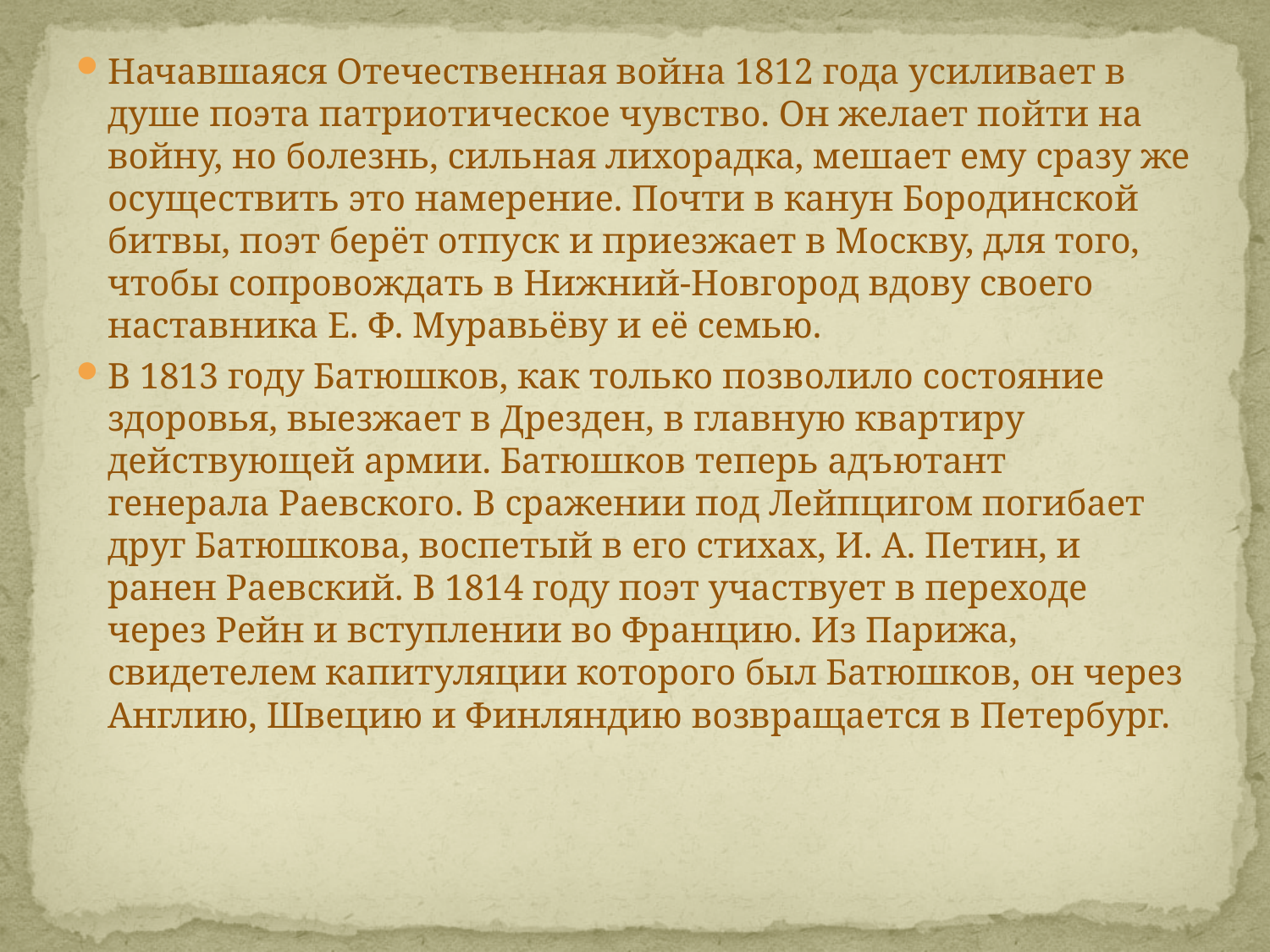

Начавшаяся Отечественная война 1812 года усиливает в душе поэта патриотическое чувство. Он желает пойти на войну, но болезнь, сильная лихорадка, мешает ему сразу же осуществить это намерение. Почти в канун Бородинской битвы, поэт берёт отпуск и приезжает в Москву, для того, чтобы сопровождать в Нижний-Новгород вдову своего наставника Е. Ф. Муравьёву и её семью.
В 1813 году Батюшков, как только позволило состояние здоровья, выезжает в Дрезден, в главную квартиру действующей армии. Батюшков теперь адъютант генерала Раевского. В сражении под Лейпцигом погибает друг Батюшкова, воспетый в его стихах, И. А. Петин, и ранен Раевский. В 1814 году поэт участвует в переходе через Рейн и вступлении во Францию. Из Парижа, свидетелем капитуляции которого был Батюшков, он через Англию, Швецию и Финляндию возвращается в Петербург.